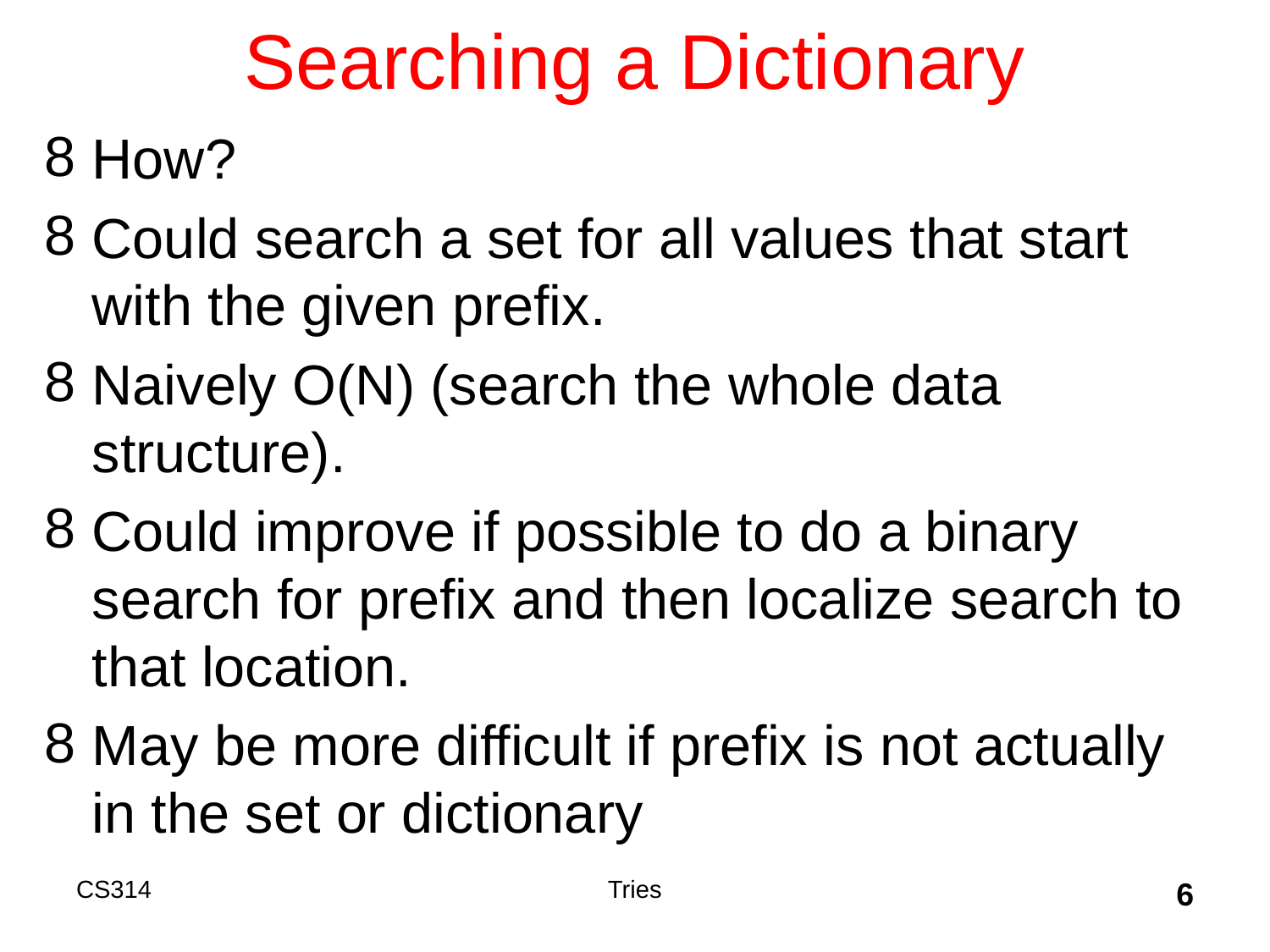

# Searching a Dictionary
How?
Could search a set for all values that start with the given prefix.
Naively O(N) (search the whole data structure).
Could improve if possible to do a binary search for prefix and then localize search to that location.
May be more difficult if prefix is not actually in the set or dictionary

CS314
Tries
6